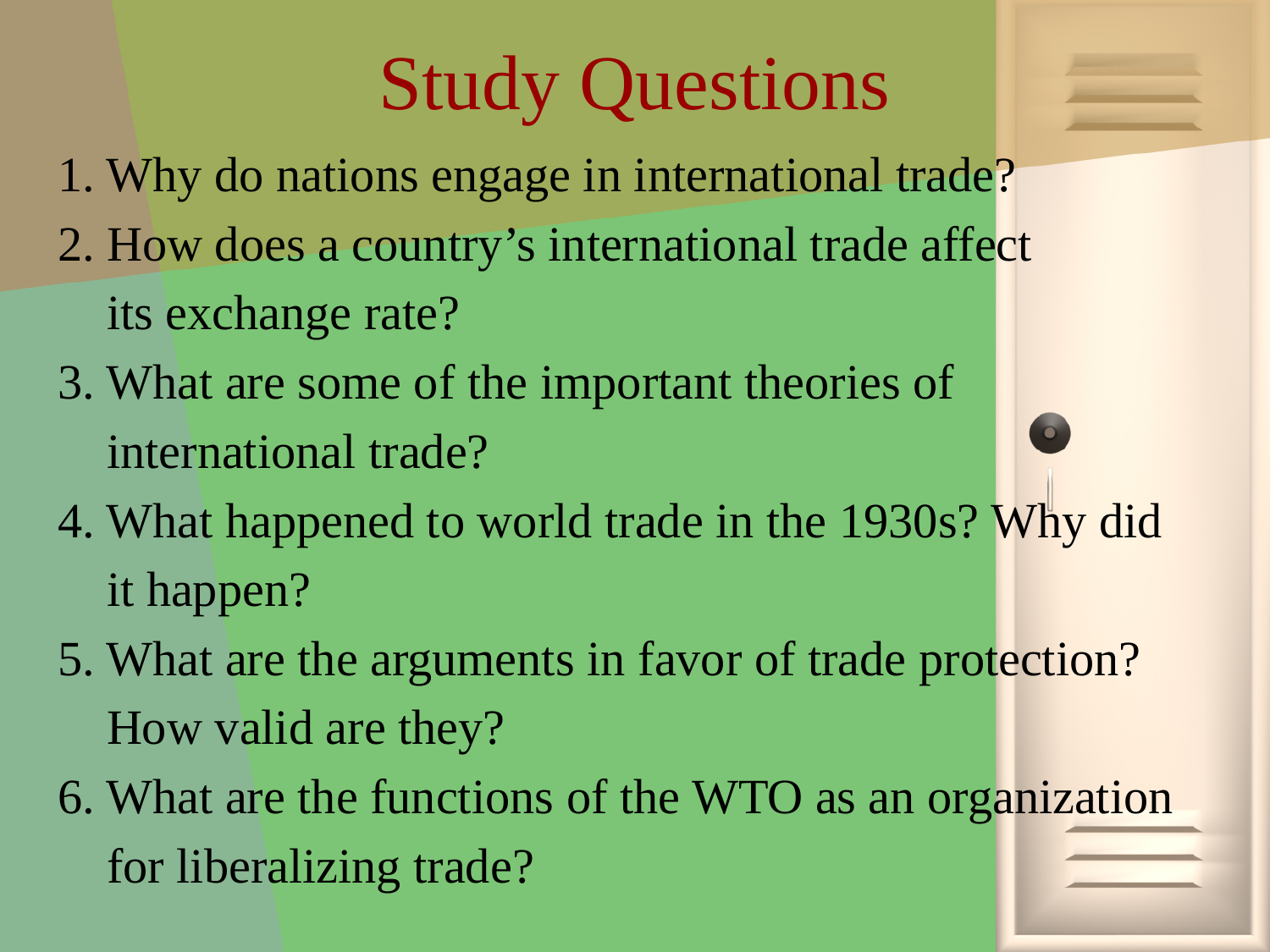

# Study Questions
1. Why do nations engage in international trade?
2. How does a country’s international trade affect
    its exchange rate?
3. What are some of the important theories of
    international trade?
4. What happened to world trade in the 1930s? Why did
    it happen?
5. What are the arguments in favor of trade protection?
    How valid are they?
6. What are the functions of the WTO as an organization
    for liberalizing trade?